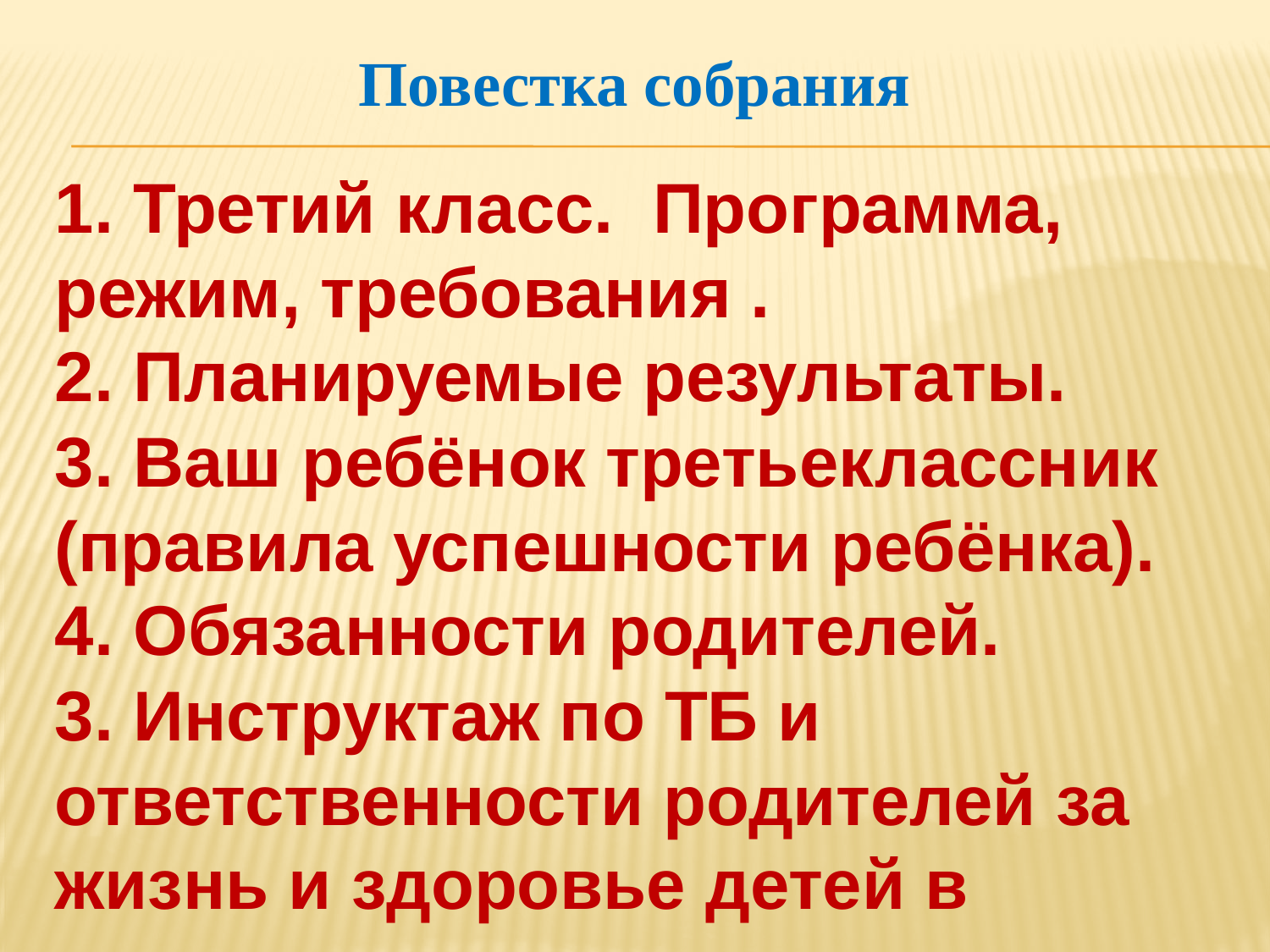

Повестка собрания
1. Третий класс.  Программа, режим, требования .
2. Планируемые результаты.
3. Ваш ребёнок третьеклассник  (правила успешности ребёнка).
4. Обязанности родителей.
3. Инструктаж по ТБ и ответственности родителей за жизнь и здоровье детей в период осенних каникул.